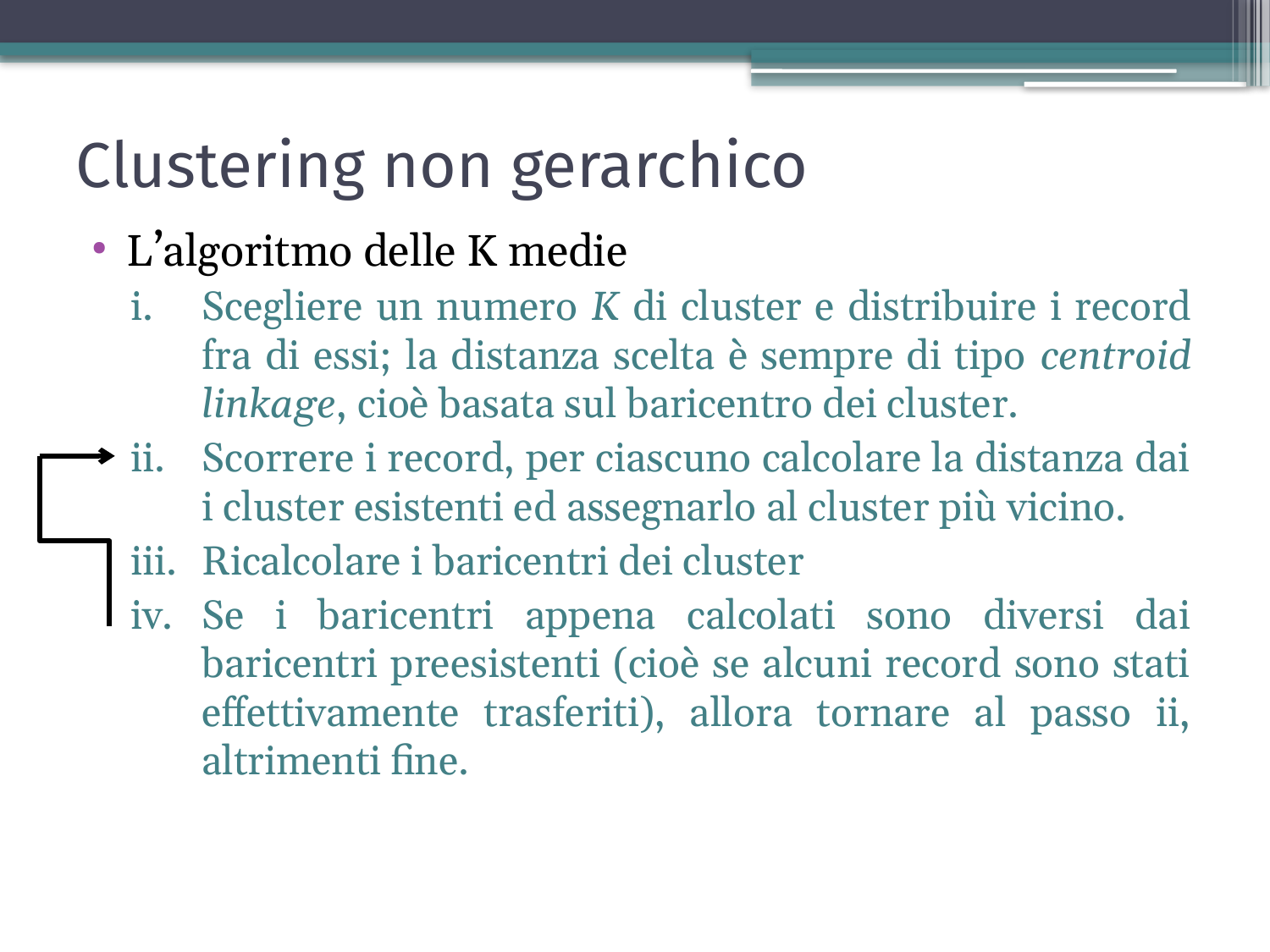

Clustering non gerarchico
L’algoritmo delle K medie
Scegliere un numero K di cluster e distribuire i record fra di essi; la distanza scelta è sempre di tipo centroid linkage, cioè basata sul baricentro dei cluster.
Scorrere i record, per ciascuno calcolare la distanza dai i cluster esistenti ed assegnarlo al cluster più vicino.
Ricalcolare i baricentri dei cluster
Se i baricentri appena calcolati sono diversi dai baricentri preesistenti (cioè se alcuni record sono stati effettivamente trasferiti), allora tornare al passo ii, altrimenti fine.